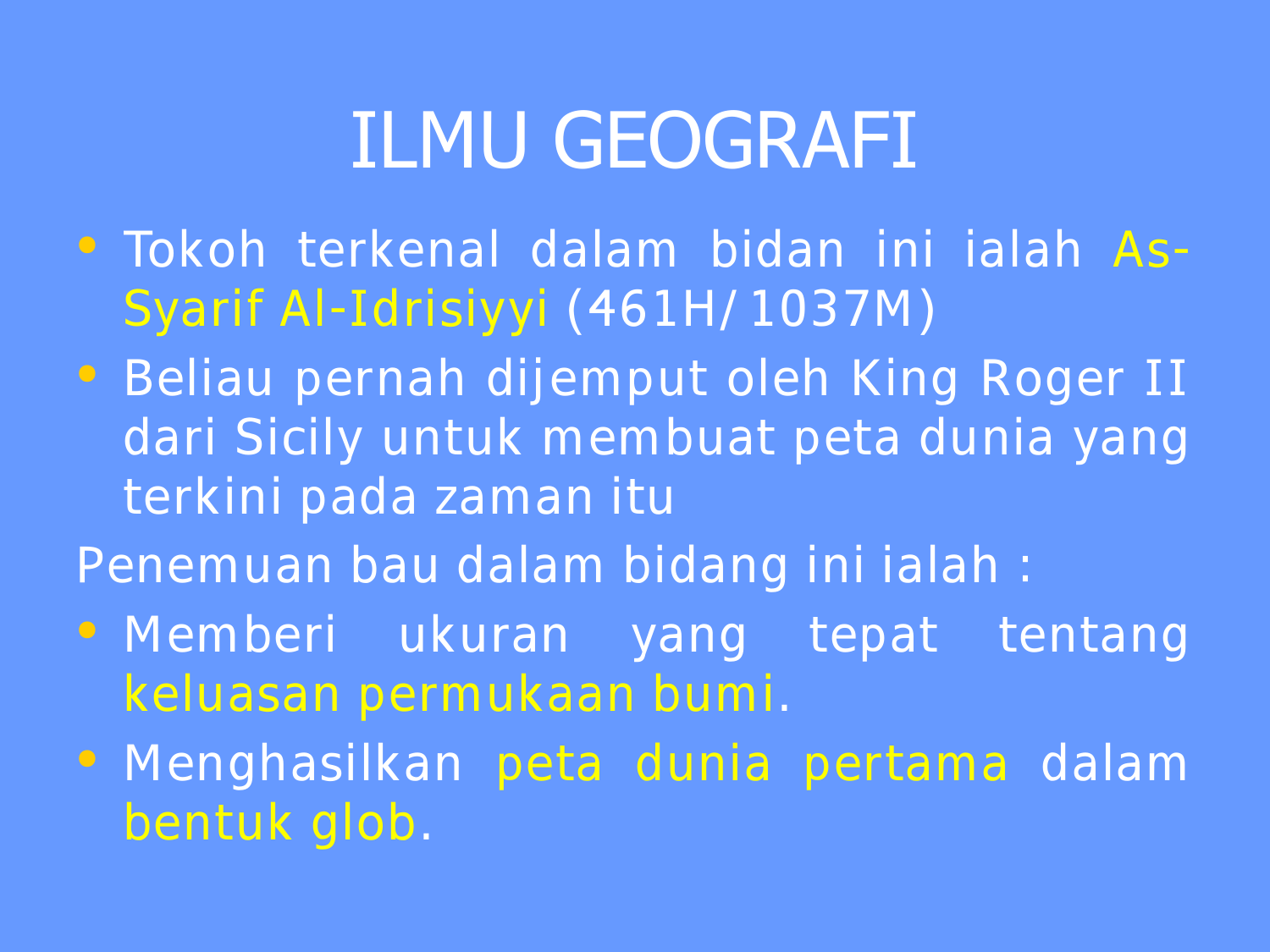

ILMU GEOGRAFI
Tokoh terkenal dalam bidan ini ialah As-Syarif Al-Idrisiyyi (461H/1037M)
Beliau pernah dijemput oleh King Roger II dari Sicily untuk membuat peta dunia yang terkini pada zaman itu
Penemuan bau dalam bidang ini ialah :
Memberi ukuran yang tepat tentang keluasan permukaan bumi.
Menghasilkan peta dunia pertama dalam bentuk glob.